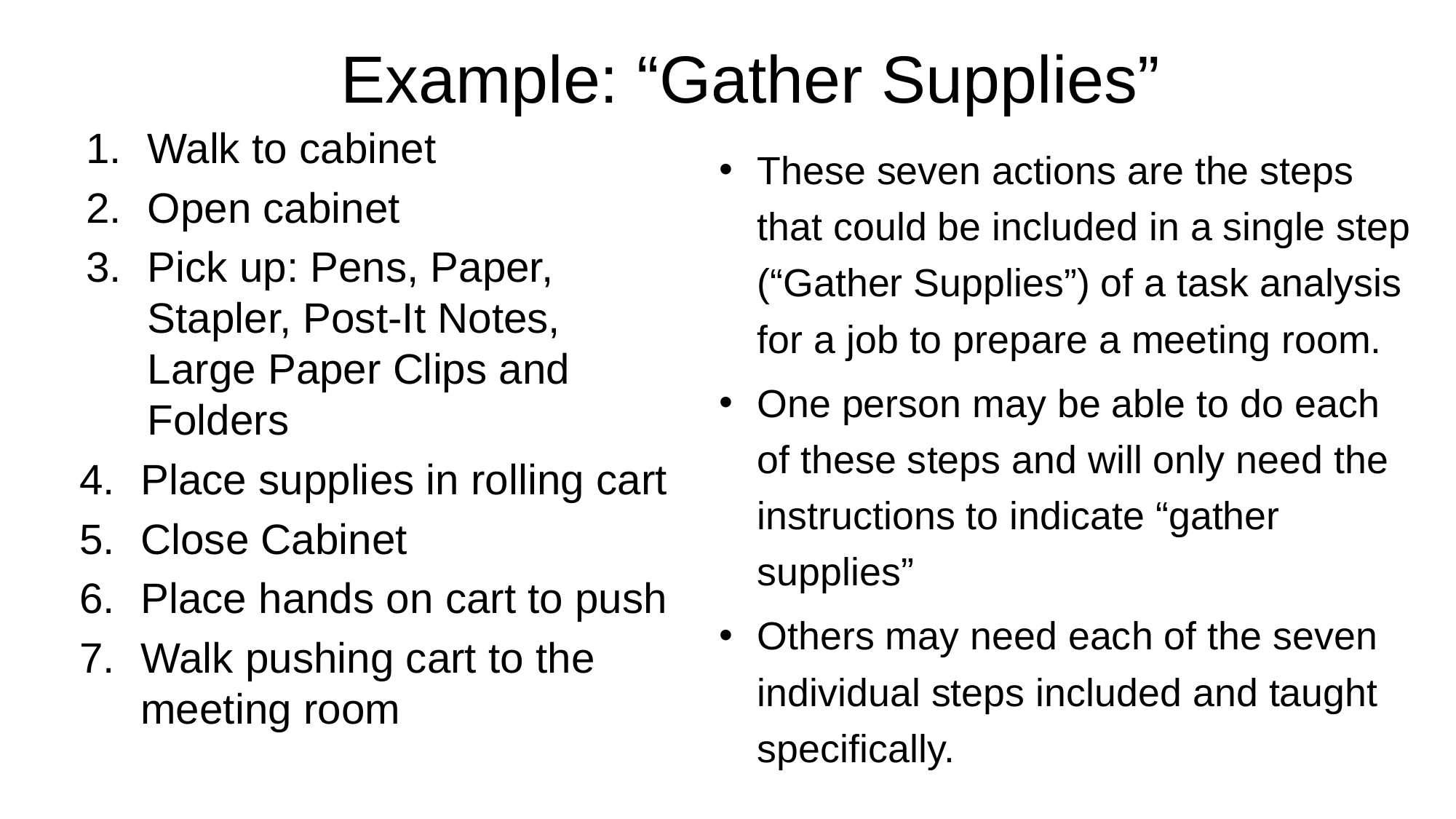

# Example: “Gather Supplies”
Walk to cabinet
Open cabinet
Pick up: Pens, Paper, Stapler, Post-It Notes, Large Paper Clips and Folders
Place supplies in rolling cart
Close Cabinet
Place hands on cart to push
Walk pushing cart to the meeting room
These seven actions are the steps that could be included in a single step (“Gather Supplies”) of a task analysis for a job to prepare a meeting room.
One person may be able to do each of these steps and will only need the instructions to indicate “gather supplies”
Others may need each of the seven individual steps included and taught specifically.